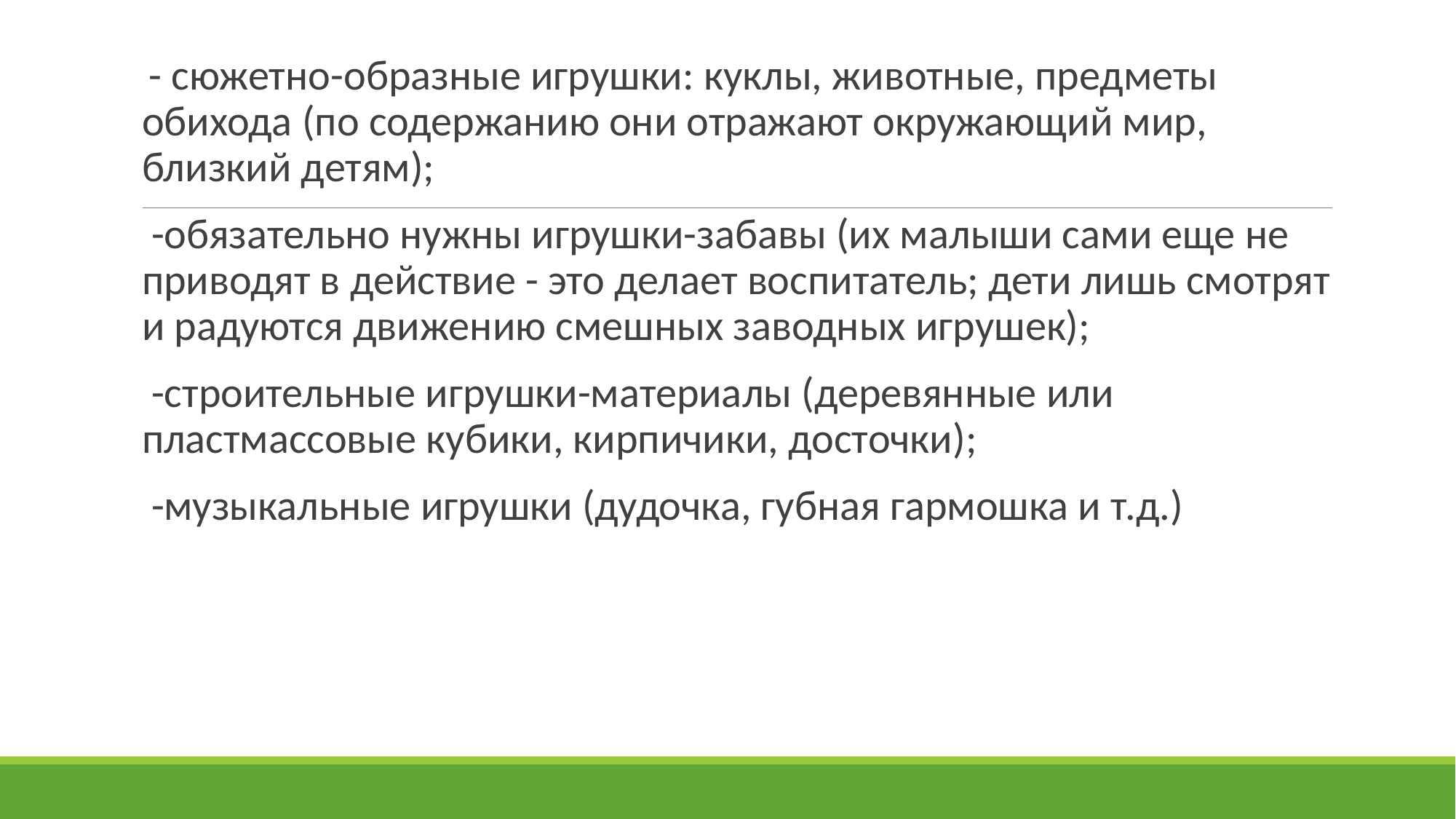

- сюжетно-образные игрушки: куклы, животные, предметы обихода (по содержанию они отражают окружающий мир, близкий детям);
 -обязательно нужны игрушки-забавы (их малыши сами еще не приводят в действие - это делает воспитатель; дети лишь смотрят и радуются движению смешных заводных игрушек);
 -строительные игрушки-материалы (деревянные или пластмассовые кубики, кирпичики, досточки);
 -музыкальные игрушки (дудочка, губная гармошка и т.д.)